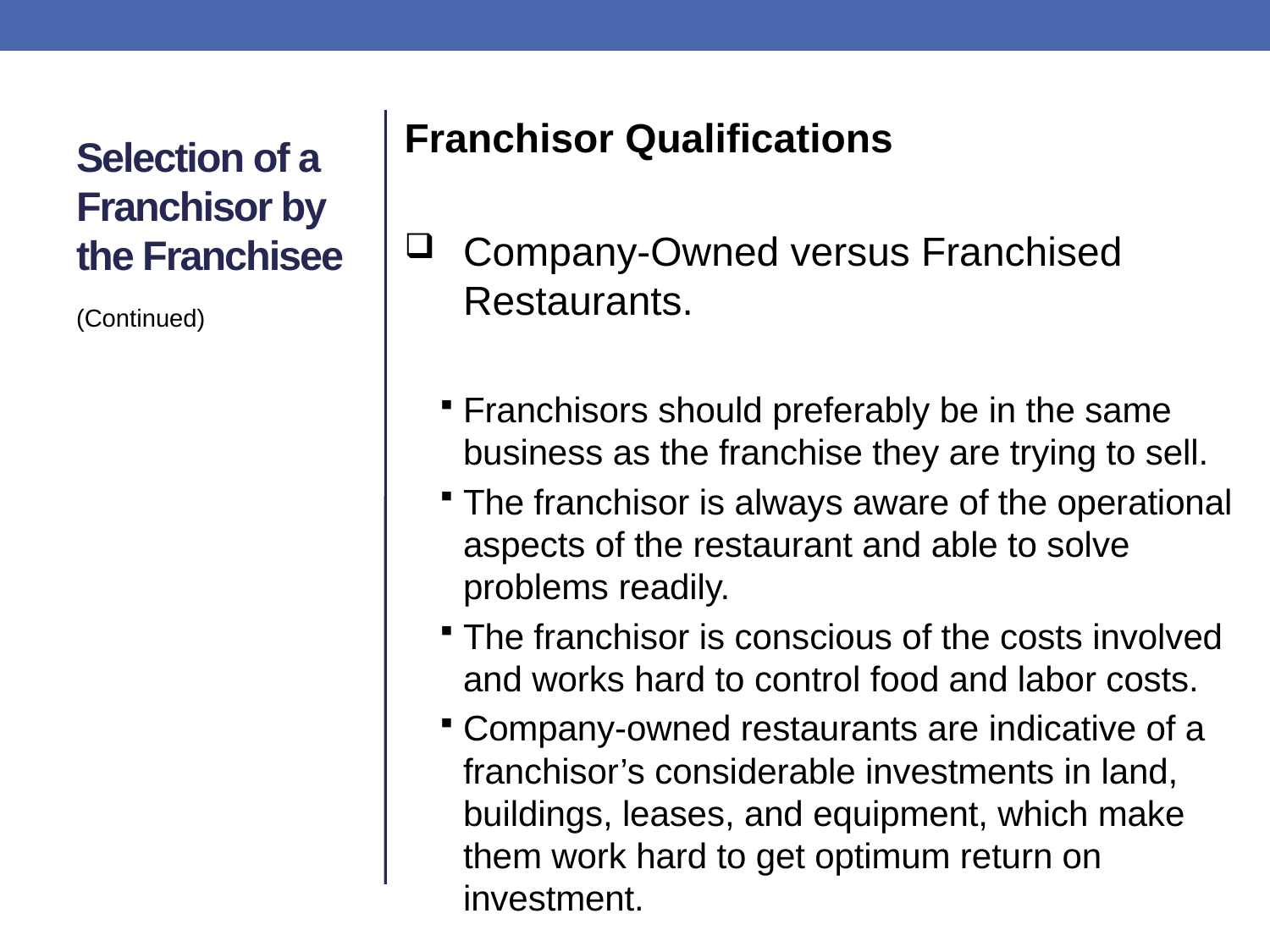

Franchisor Qualifications

Company-Owned versus Franchised Restaurants.

Franchisors should preferably be in the same business as the franchise they are trying to sell.
The franchisor is always aware of the operational aspects of the restaurant and able to solve problems readily.
The franchisor is conscious of the costs involved and works hard to control food and labor costs.
Company-owned restaurants are indicative of a franchisor’s considerable investments in land, buildings, leases, and equipment, which make them work hard to get optimum return on investment.

# Selection of a Franchisor by the Franchisee
(Continued)